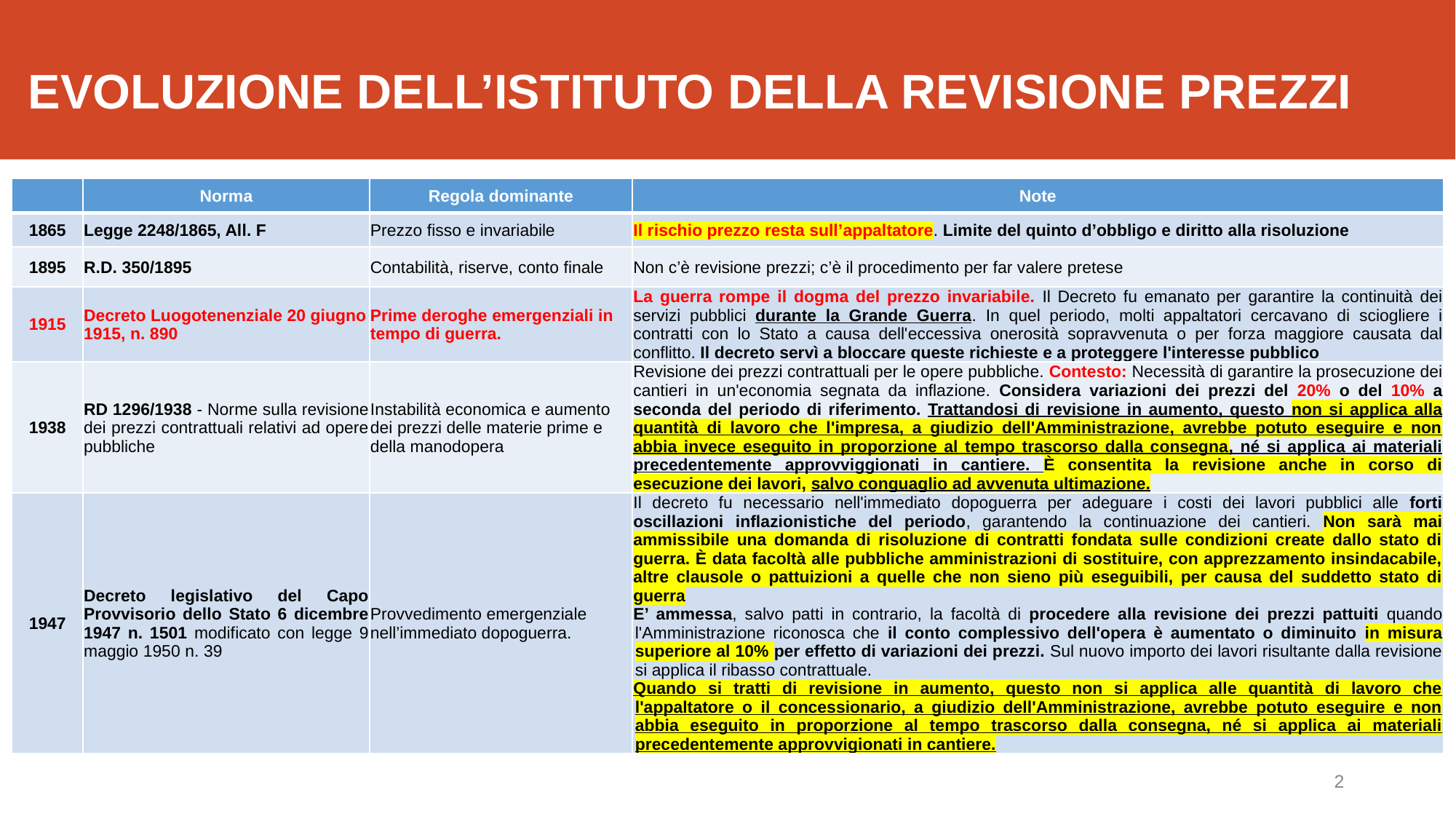

# EVOLUZIONE DELL’ISTITUTO DELLA REVISIONE PREZZI
|  | Norma | Regola dominante | Note |
| --- | --- | --- | --- |
| 1865 | Legge 2248/1865, All. F | Prezzo fisso e invariabile | Il rischio prezzo resta sull’appaltatore. Limite del quinto d’obbligo e diritto alla risoluzione |
| 1895 | R.D. 350/1895 | Contabilità, riserve, conto finale | Non c’è revisione prezzi; c’è il procedimento per far valere pretese |
| 1915 | Decreto Luogotenenziale 20 giugno 1915, n. 890 | Prime deroghe emergenziali in tempo di guerra. | La guerra rompe il dogma del prezzo invariabile. Il Decreto fu emanato per garantire la continuità dei servizi pubblici durante la Grande Guerra. In quel periodo, molti appaltatori cercavano di sciogliere i contratti con lo Stato a causa dell'eccessiva onerosità sopravvenuta o per forza maggiore causata dal conflitto. Il decreto servì a bloccare queste richieste e a proteggere l'interesse pubblico |
| 1938 | RD 1296/1938 - Norme sulla revisione dei prezzi contrattuali relativi ad opere pubbliche | Instabilità economica e aumento dei prezzi delle materie prime e della manodopera | Revisione dei prezzi contrattuali per le opere pubbliche. Contesto: Necessità di garantire la prosecuzione dei cantieri in un'economia segnata da inflazione. Considera variazioni dei prezzi del 20% o del 10% a seconda del periodo di riferimento. Trattandosi di revisione in aumento, questo non si applica alla quantità di lavoro che l'impresa, a giudizio dell'Amministrazione, avrebbe potuto eseguire e non abbia invece eseguito in proporzione al tempo trascorso dalla consegna, né si applica ai materiali precedentemente approvviggionati in cantiere. È consentita la revisione anche in corso di esecuzione dei lavori, salvo conguaglio ad avvenuta ultimazione. |
| 1947 | Decreto legislativo del Capo Provvisorio dello Stato 6 dicembre 1947 n. 1501 modificato con legge 9 maggio 1950 n. 39 | Provvedimento emergenziale nell’immediato dopoguerra. | Il decreto fu necessario nell'immediato dopoguerra per adeguare i costi dei lavori pubblici alle forti oscillazioni inflazionistiche del periodo, garantendo la continuazione dei cantieri. Non sarà mai ammissibile una domanda di risoluzione di contratti fondata sulle condizioni create dallo stato di guerra. È data facoltà alle pubbliche amministrazioni di sostituire, con apprezzamento insindacabile, altre clausole o pattuizioni a quelle che non sieno più eseguibili, per causa del suddetto stato di guerra E’ ammessa, salvo patti in contrario, la facoltà di procedere alla revisione dei prezzi pattuiti quando l'Amministrazione riconosca che il conto complessivo dell'opera è aumentato o diminuito in misura superiore al 10% per effetto di variazioni dei prezzi. Sul nuovo importo dei lavori risultante dalla revisione si applica il ribasso contrattuale. Quando si tratti di revisione in aumento, questo non si applica alle quantità di lavoro che l'appaltatore o il concessionario, a giudizio dell'Amministrazione, avrebbe potuto eseguire e non abbia eseguito in proporzione al tempo trascorso dalla consegna, né si applica ai materiali precedentemente approvvigionati in cantiere. |
2